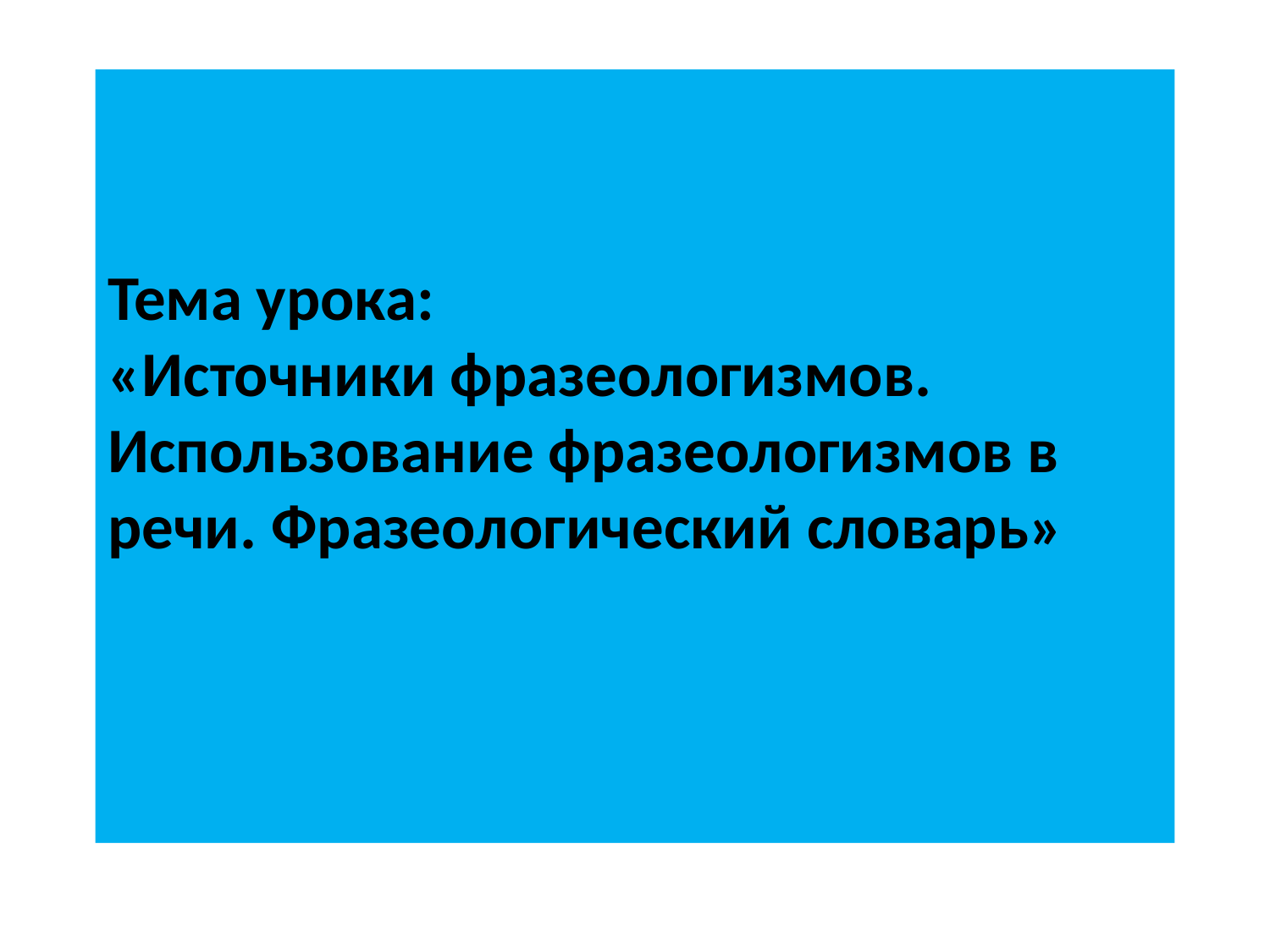

# Тема урока: «Источники фразеологизмов. Использование фразеологизмов в речи. Фразеологический словарь»